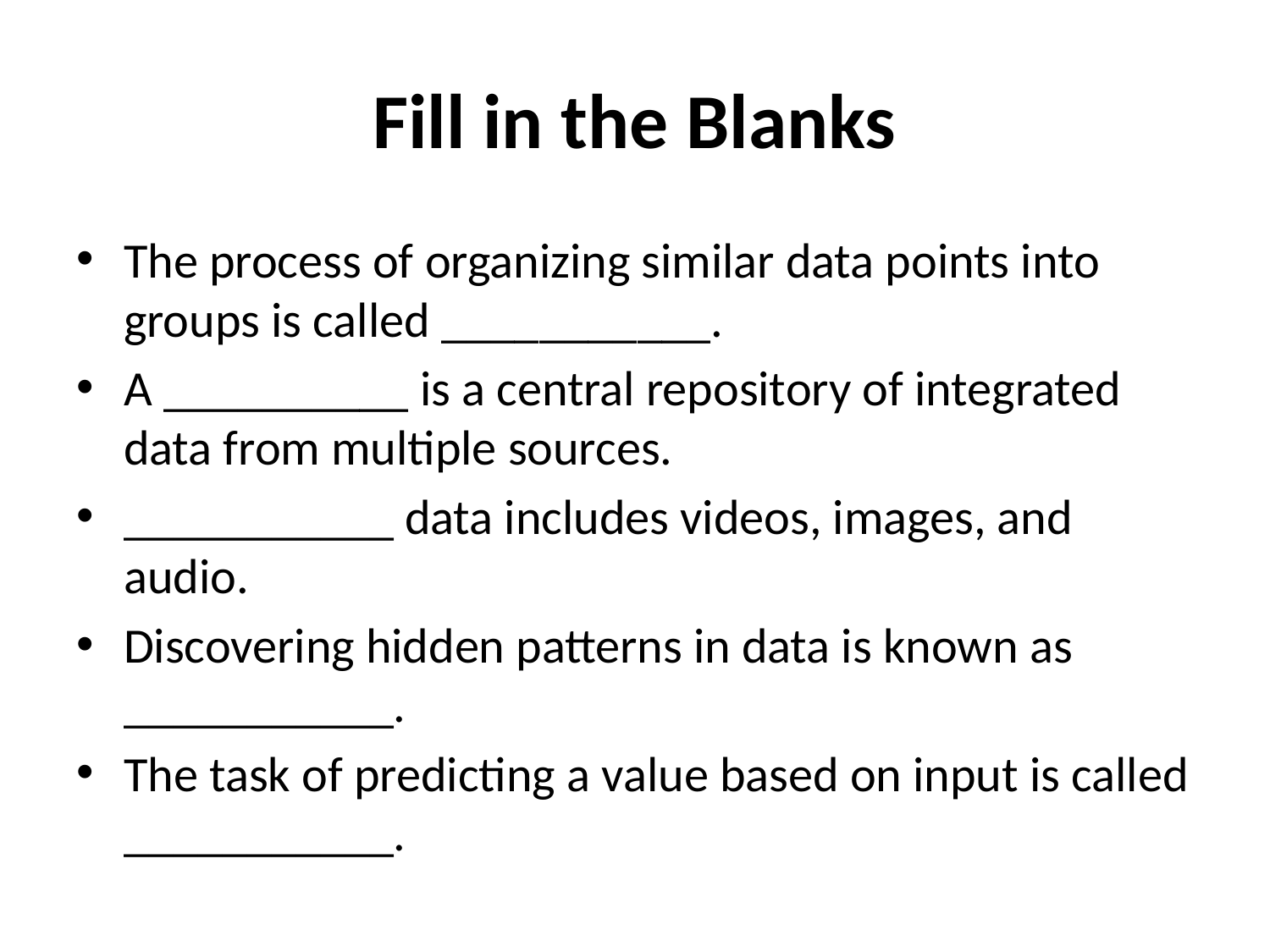

# Fill in the Blanks
The process of organizing similar data points into groups is called ___________.
A __________ is a central repository of integrated data from multiple sources.
___________ data includes videos, images, and audio.
Discovering hidden patterns in data is known as ___________.
The task of predicting a value based on input is called ___________.